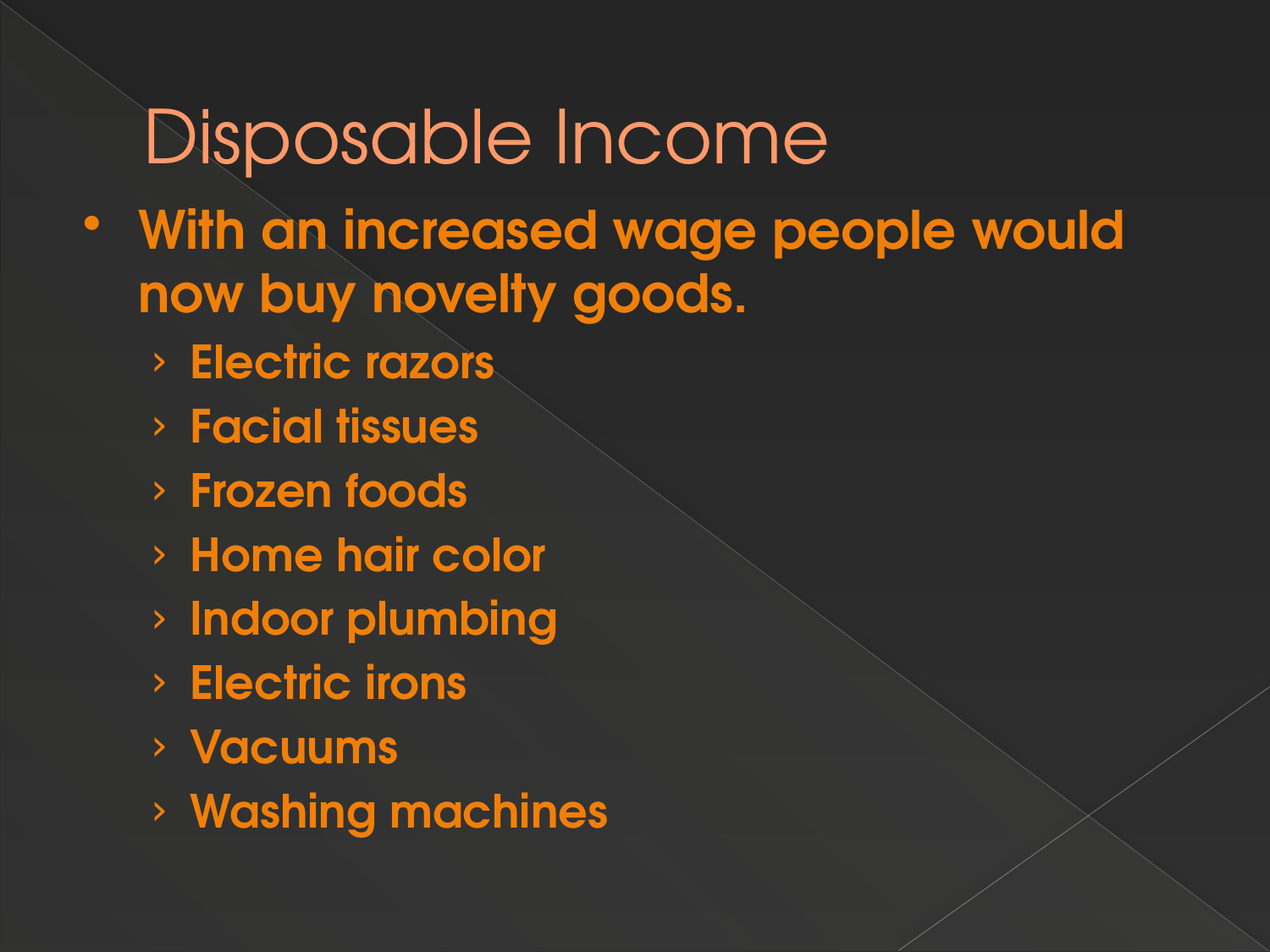

# Disposable Income
With an increased wage people would now buy novelty goods.
Electric razors
Facial tissues
Frozen foods
Home hair color
Indoor plumbing
Electric irons
Vacuums
Washing machines